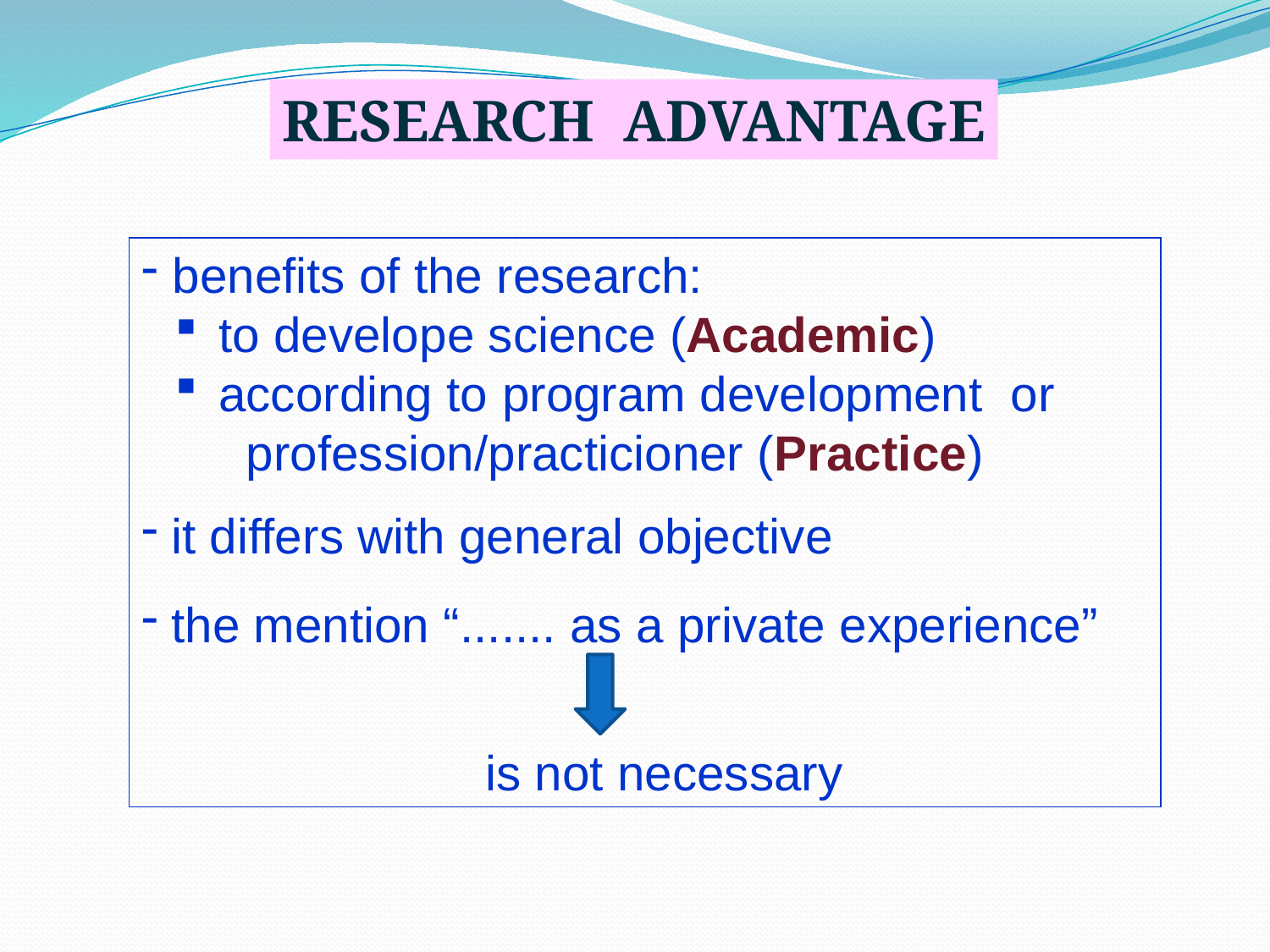

RESEARCH  ADVANTAGE
 benefits of the research:
 to develope science (Academic)
 according to program development  or
   profession/practicioner (Practice)
 it differs with general objective
 the mention “....... as a private experience”

                         is not necessary